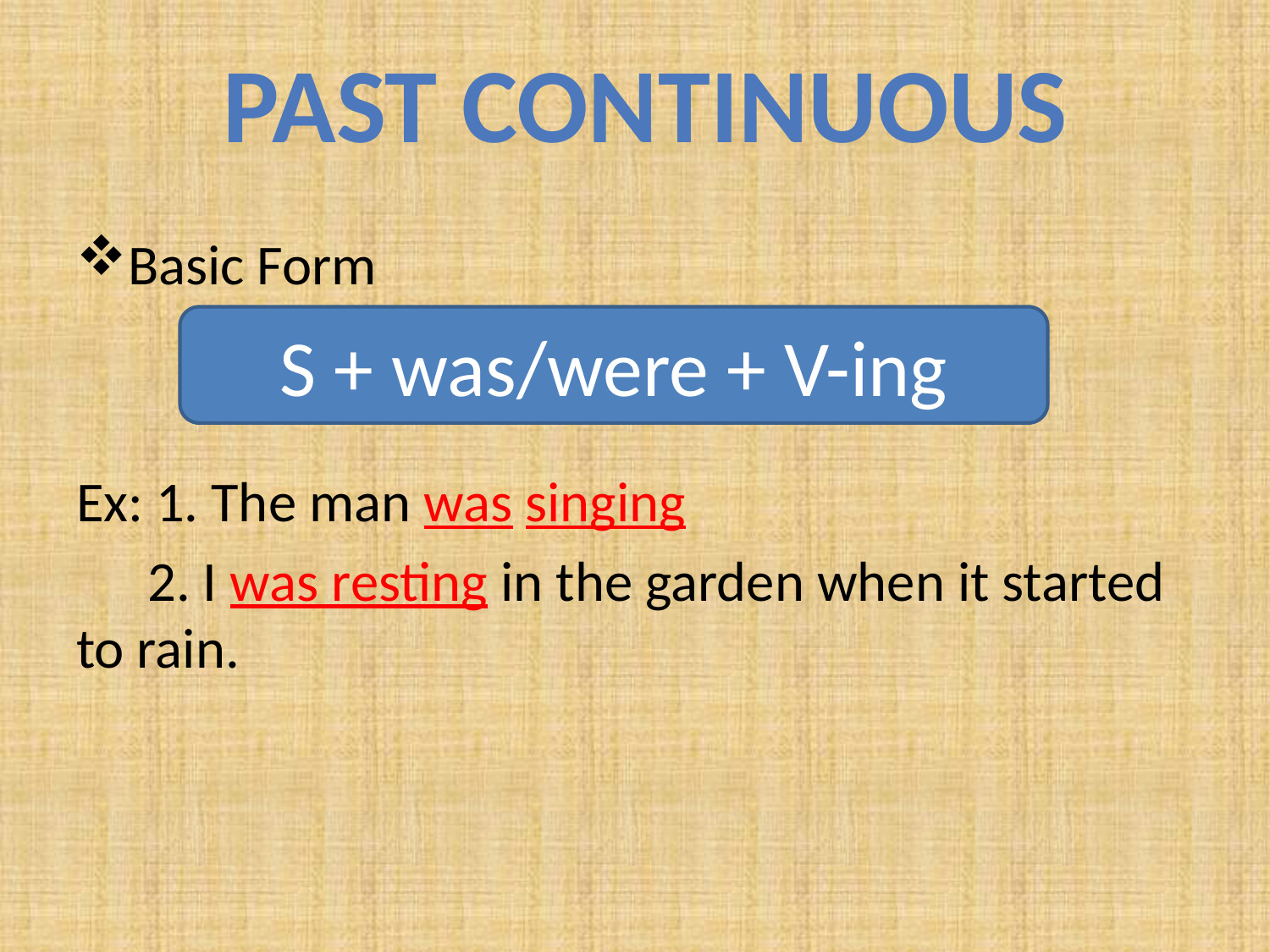

# PAST CONTINUOUS
Basic Form

Ex: 1. The man was singing
2. I was resting in the garden when it started to rain.
S + was/were + V-ing